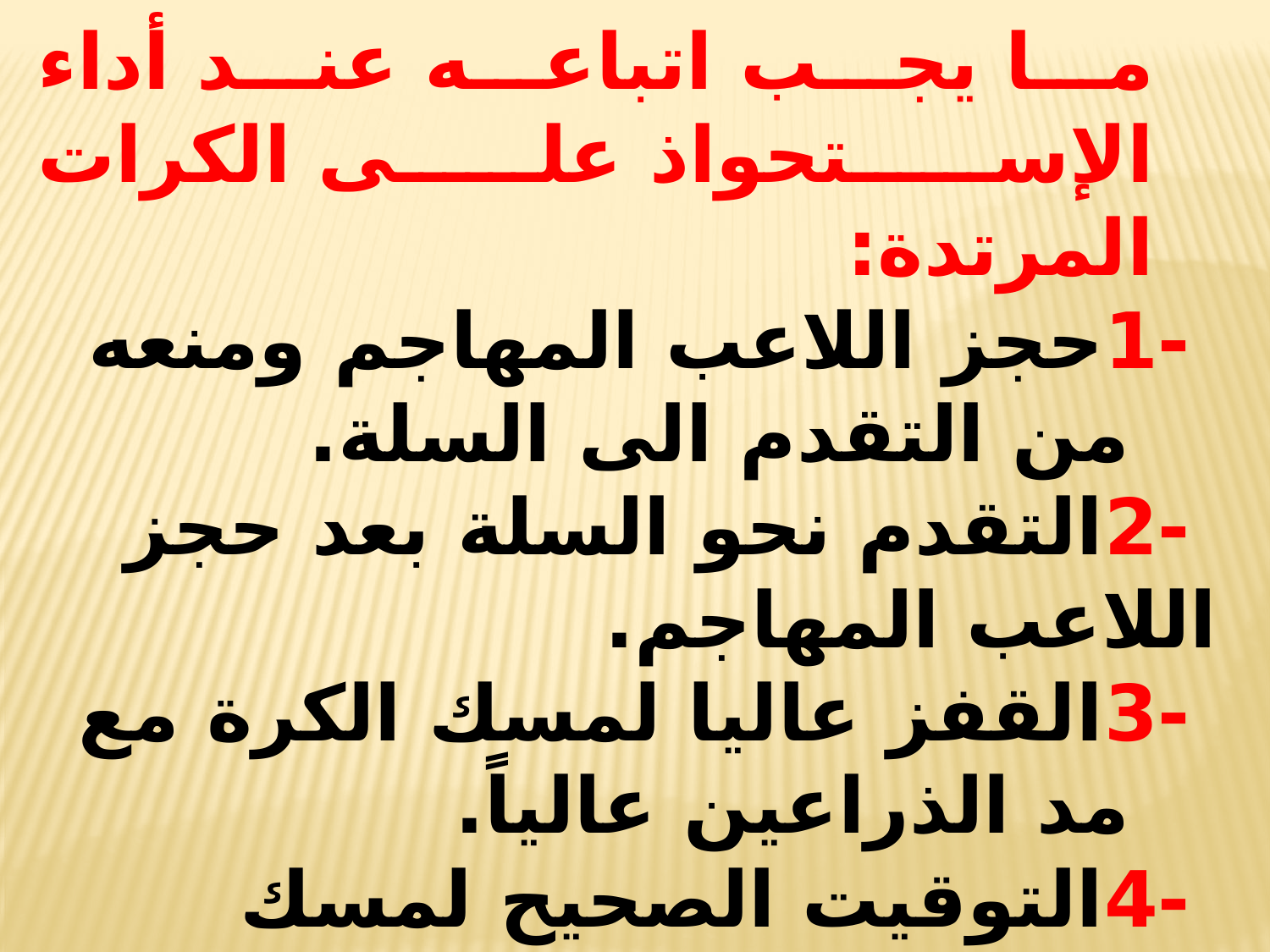

ما يجب اتباعه عند أداء الإستحواذ على الكرات المرتدة:
 -1حجز اللاعب المهاجم ومنعه من التقدم الى السلة.
 -2التقدم نحو السلة بعد حجز اللاعب المهاجم.
 -3القفز عاليا لمسك الكرة مع مد الذراعين عالياً.
 -4التوقيت الصحيح لمسك الكرة.
 -5الهبوط بالكرة مع ثبات القدمين ودفع المرفقين للخارج لحماية الكرة من المنافس.